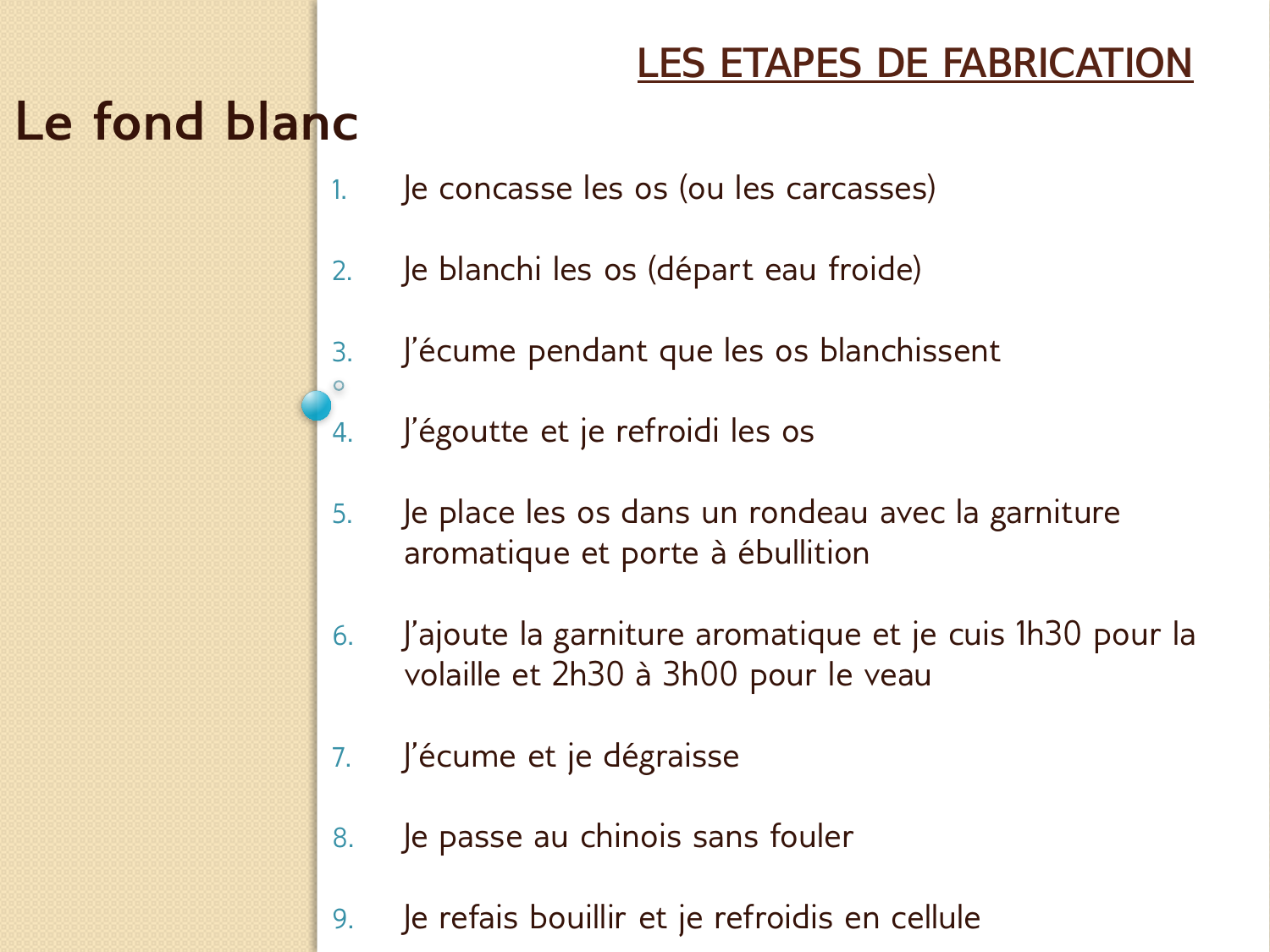

# LES ETAPES DE FABRICATION
Le fond blanc

Je concasse les os (ou les carcasses)

Je blanchi les os (départ eau froide)

J’écume pendant que les os blanchissent

J’égoutte et je refroidi les os

Je place les os dans un rondeau avec la garniture aromatique et porte à ébullition

J’ajoute la garniture aromatique et je cuis 1h30 pour la volaille et 2h30 à 3h00 pour le veau

J’écume et je dégraisse

Je passe au chinois sans fouler

Je refais bouillir et je refroidis en cellule